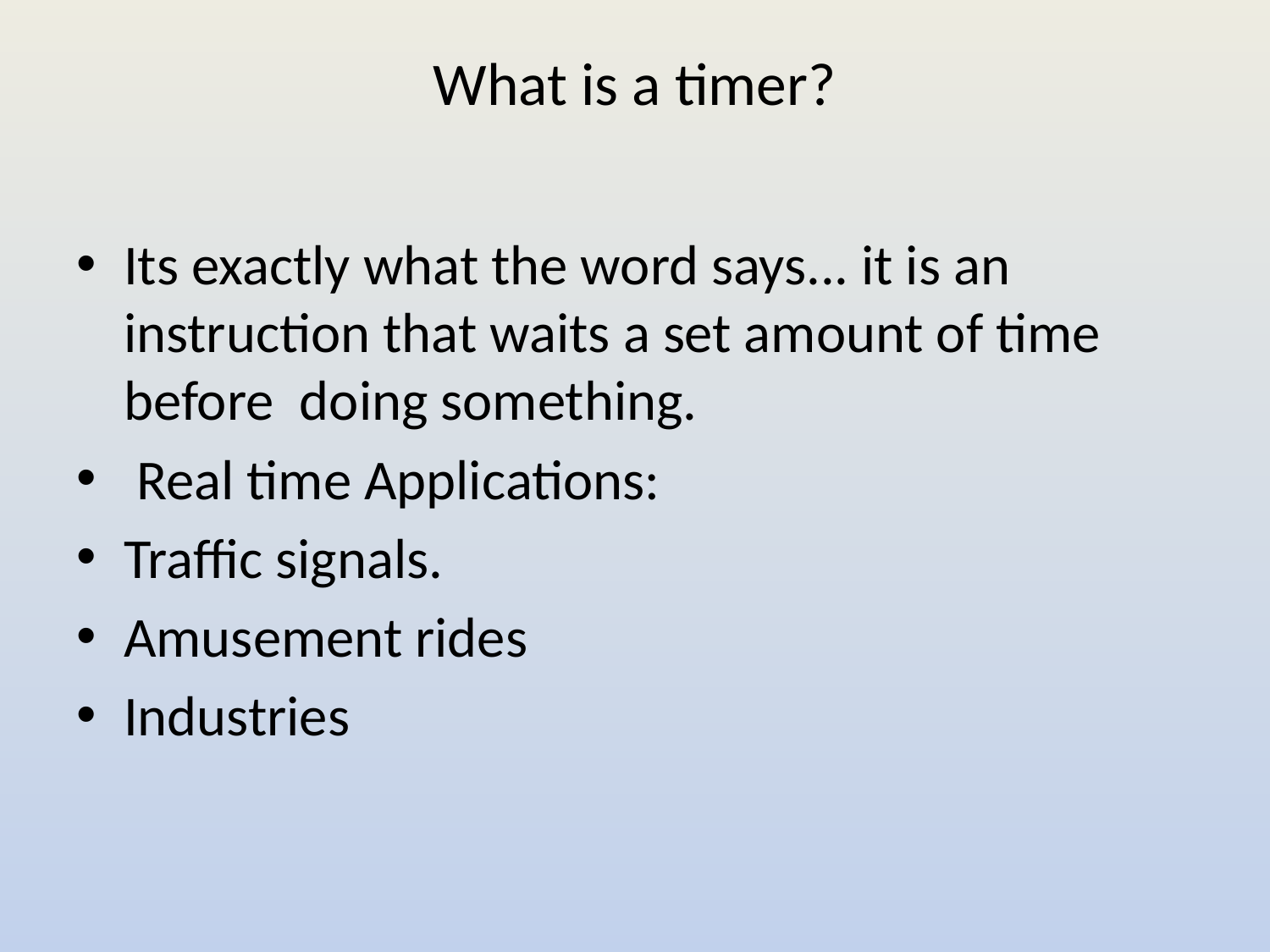

# What is a timer?
Its exactly what the word says... it is an instruction that waits a set amount of time before  doing something.
 Real time Applications:
Traffic signals.
Amusement rides
Industries